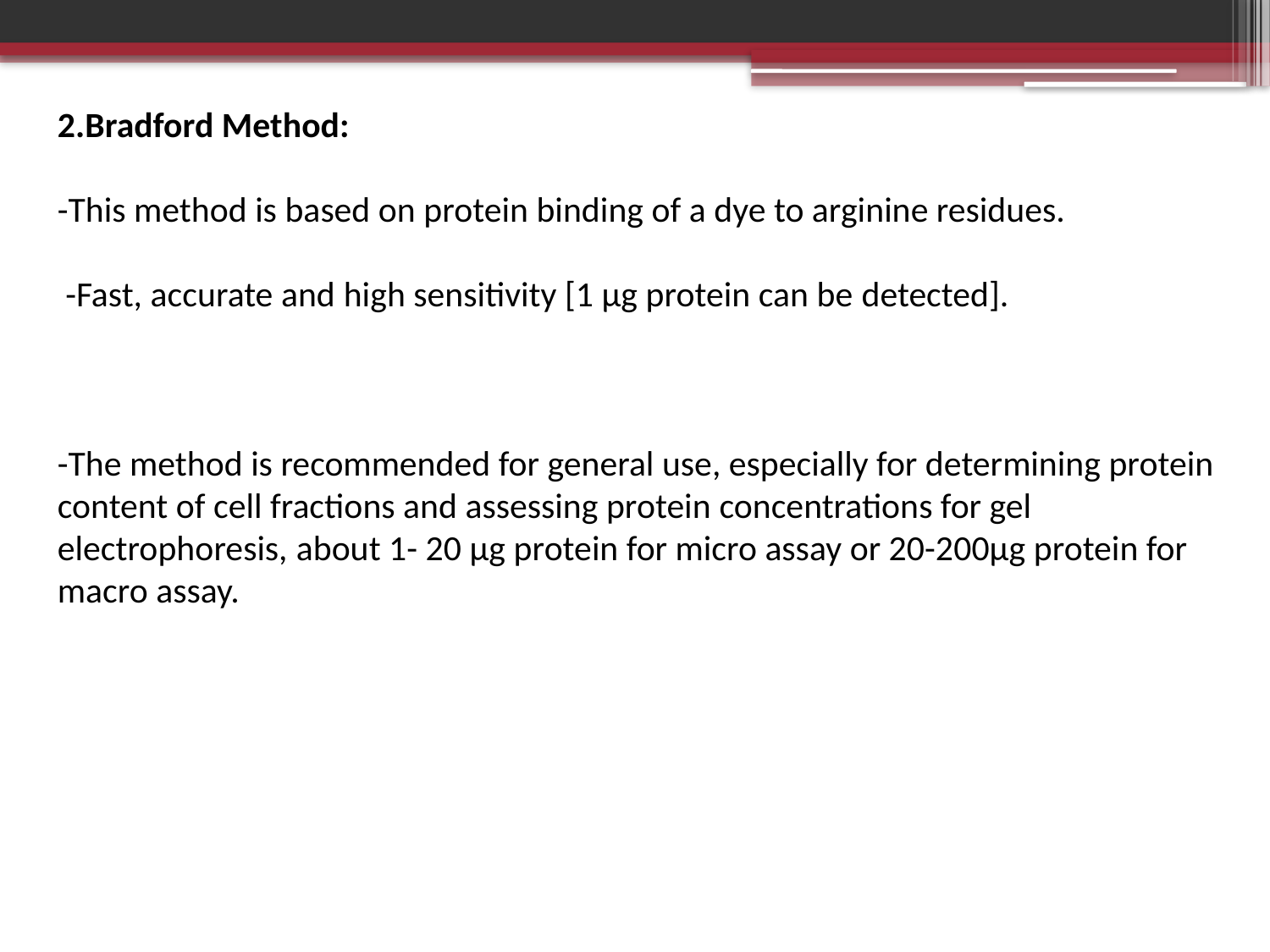

2.Bradford Method:

-This method is based on protein binding of a dye to arginine residues.

 -Fast, accurate and high sensitivity [1 μg protein can be detected].

-The method is recommended for general use, especially for determining protein content of cell fractions and assessing protein concentrations for gel electrophoresis, about 1- 20 μg protein for micro assay or 20-200μg protein for macro assay.